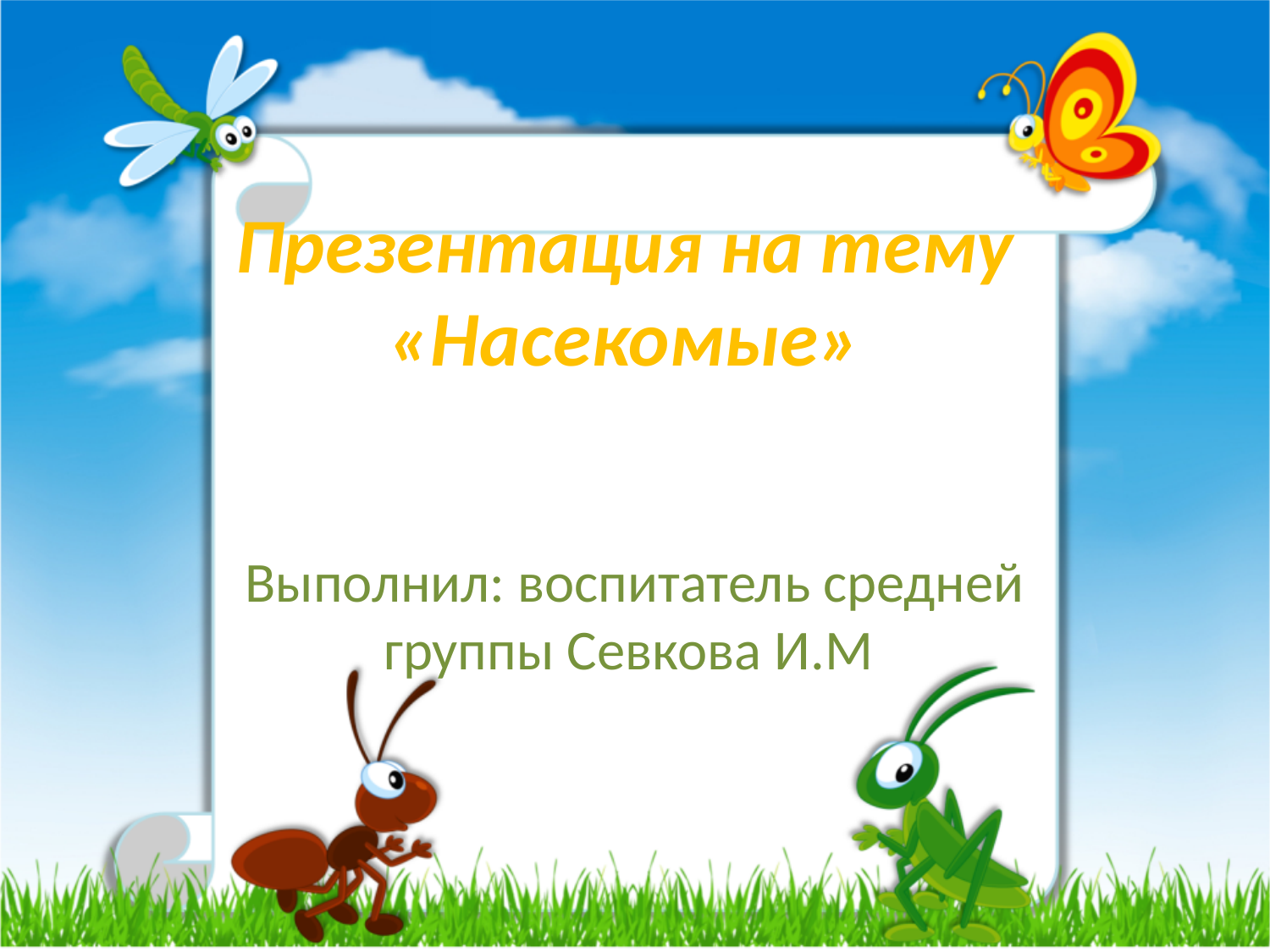

# Презентация на тему «Насекомые»
Выполнил: воспитатель средней группы Севкова И.М